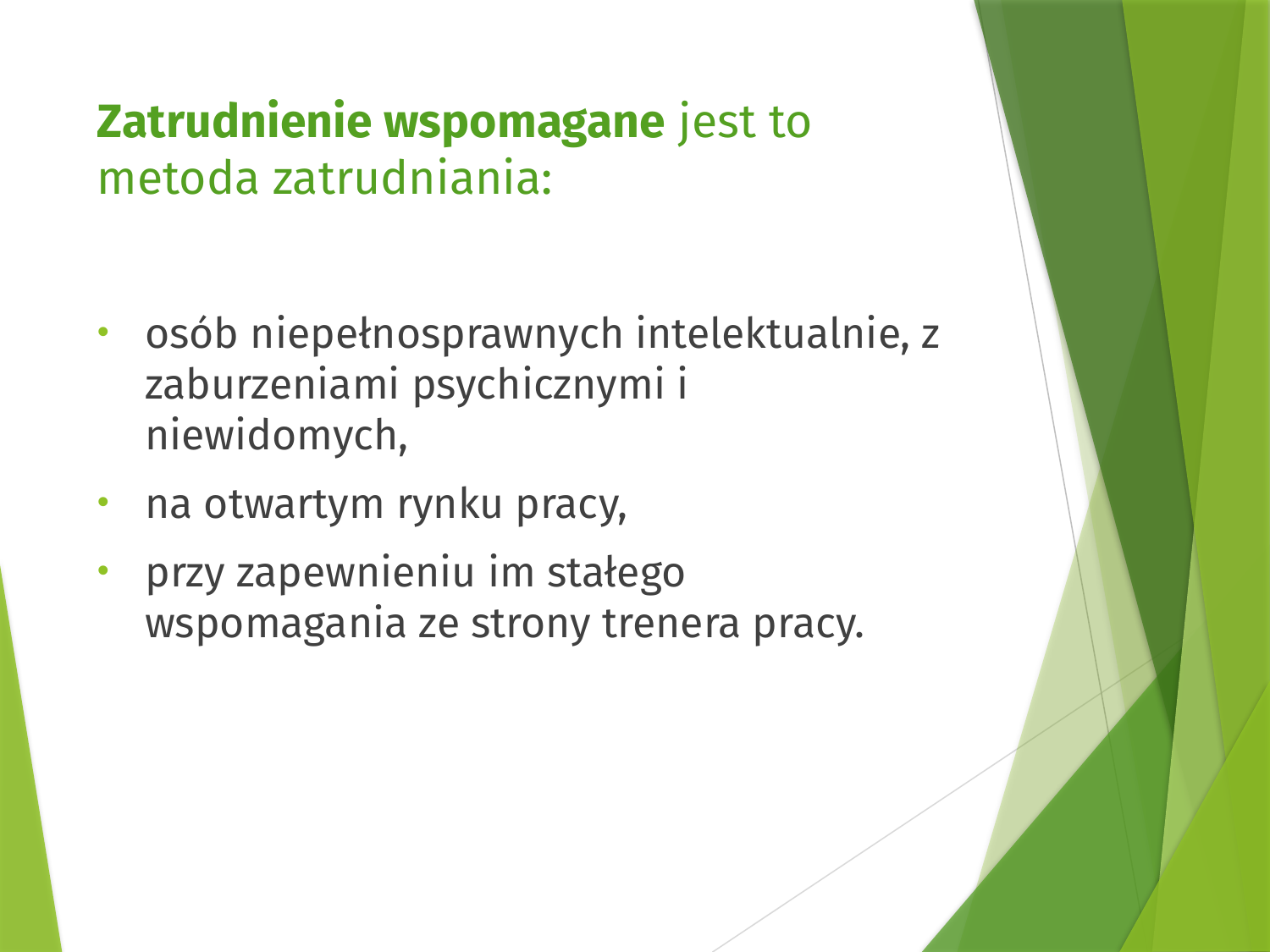

# Zatrudnienie wspomagane jest to metoda zatrudniania:
osób niepełnosprawnych intelektualnie, z zaburzeniami psychicznymi i niewidomych,
na otwartym rynku pracy­,
przy zapewnieniu im stałego wspomagania ze strony trenera pracy.